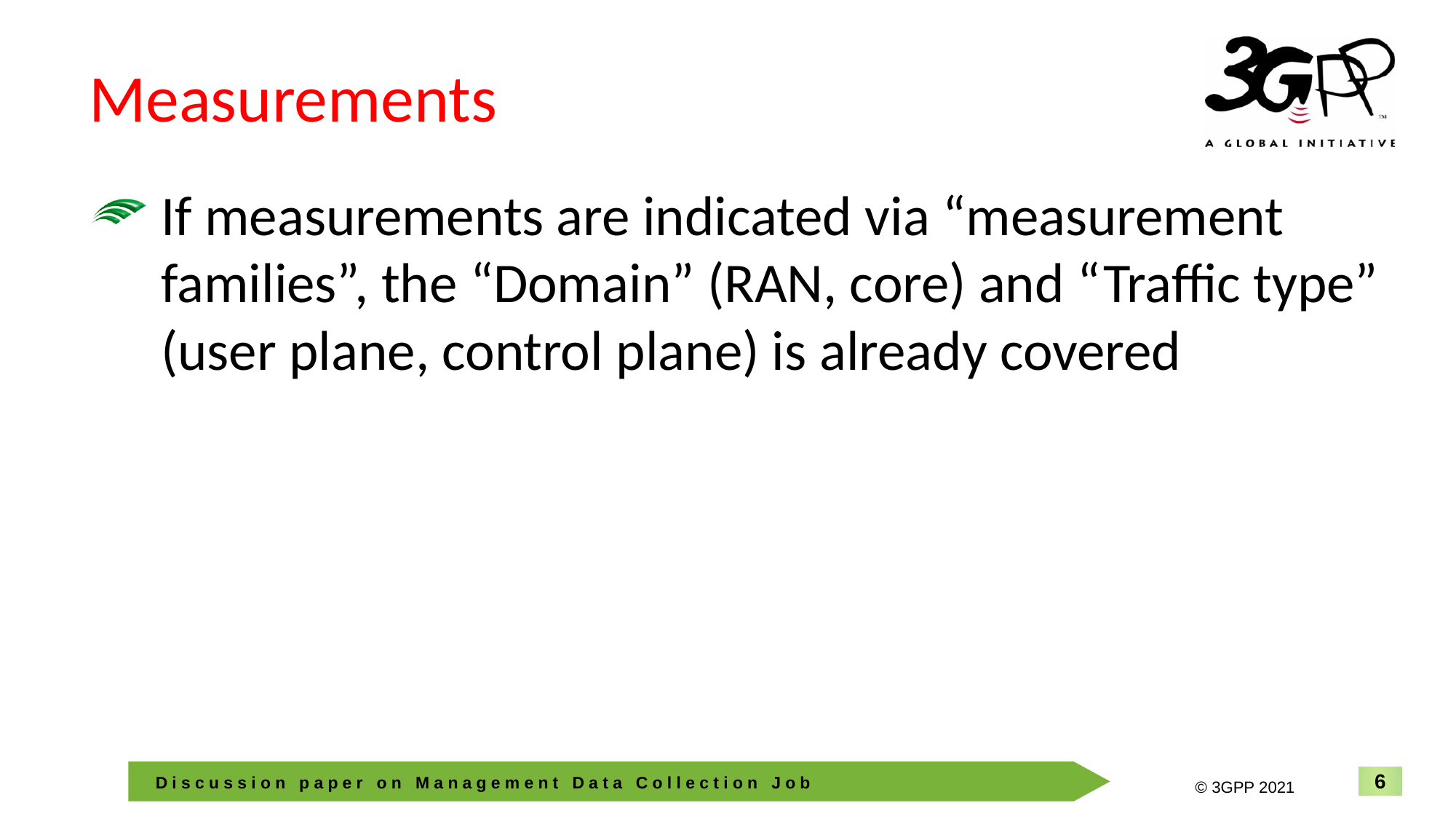

# Measurements
If measurements are indicated via “measurement families”, the “Domain” (RAN, core) and “Traffic type” (user plane, control plane) is already covered